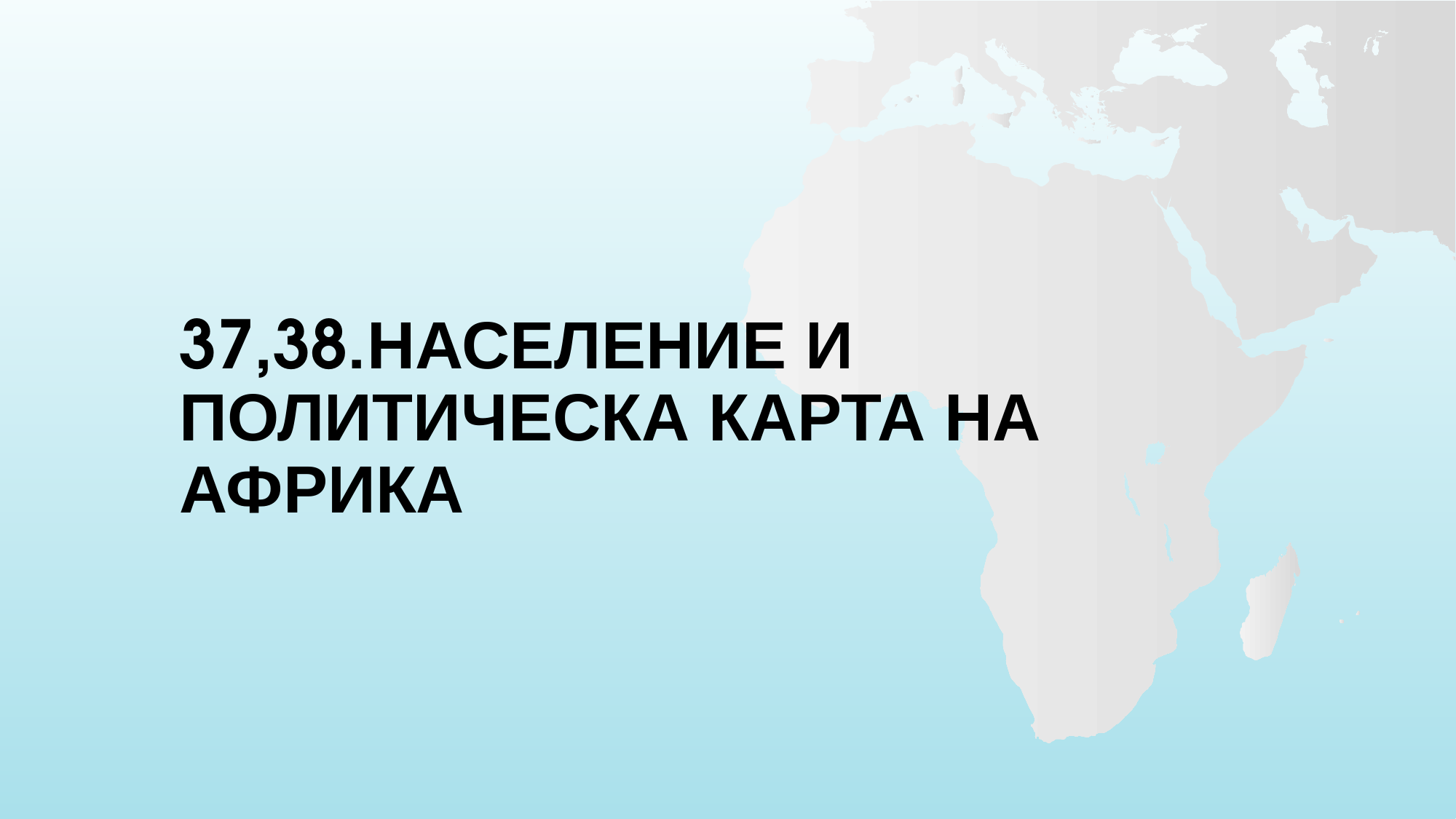

# 37,38.Население и политическа карта на Африка